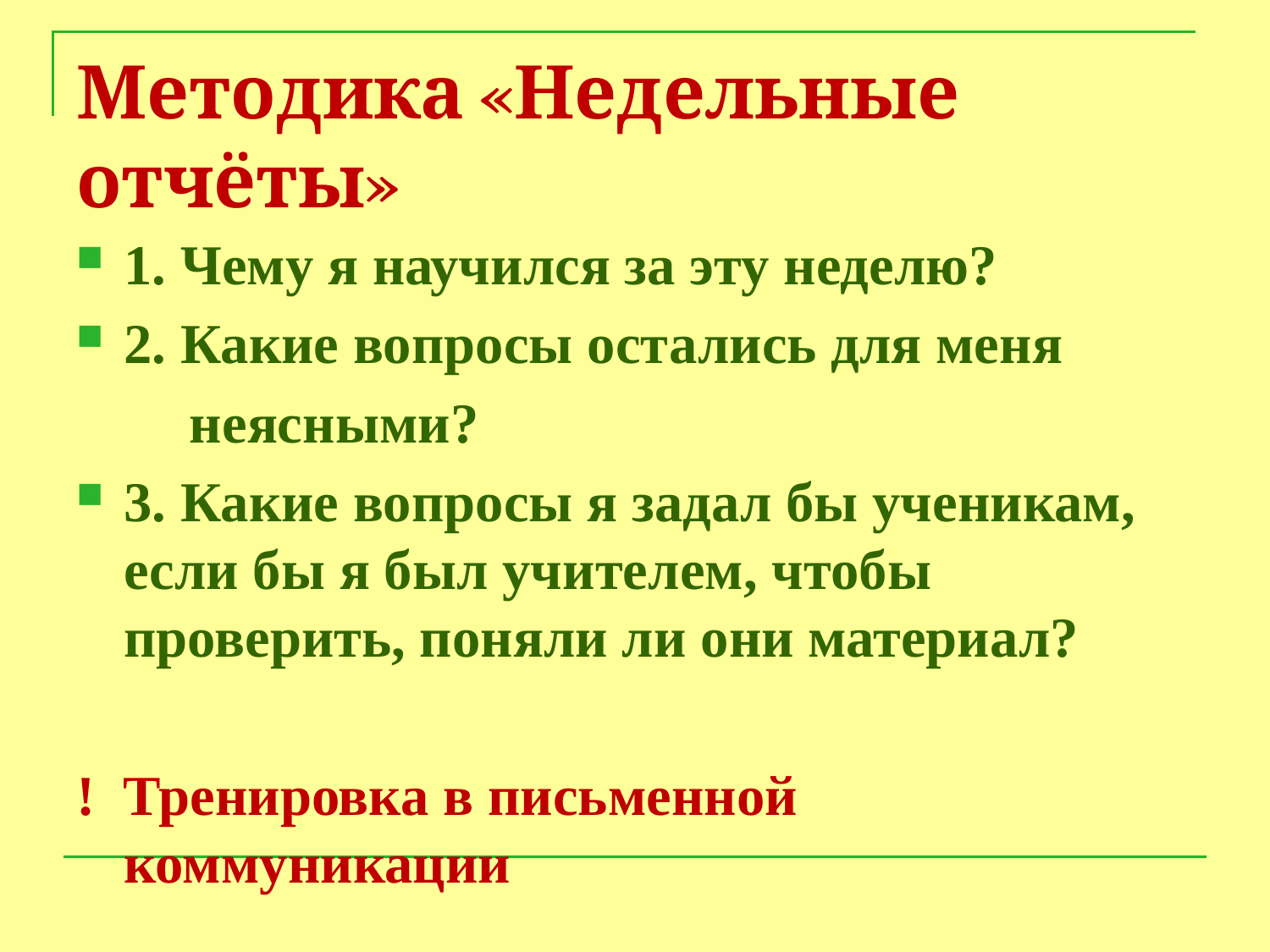

# Методика «Недельные отчёты»
1. Чему я научился за эту неделю?
2. Какие вопросы остались для меня
        неясными?
3. Какие вопросы я задал бы ученикам, если бы я был учителем, чтобы проверить, поняли ли они материал?

!  Тренировка в письменной коммуникации